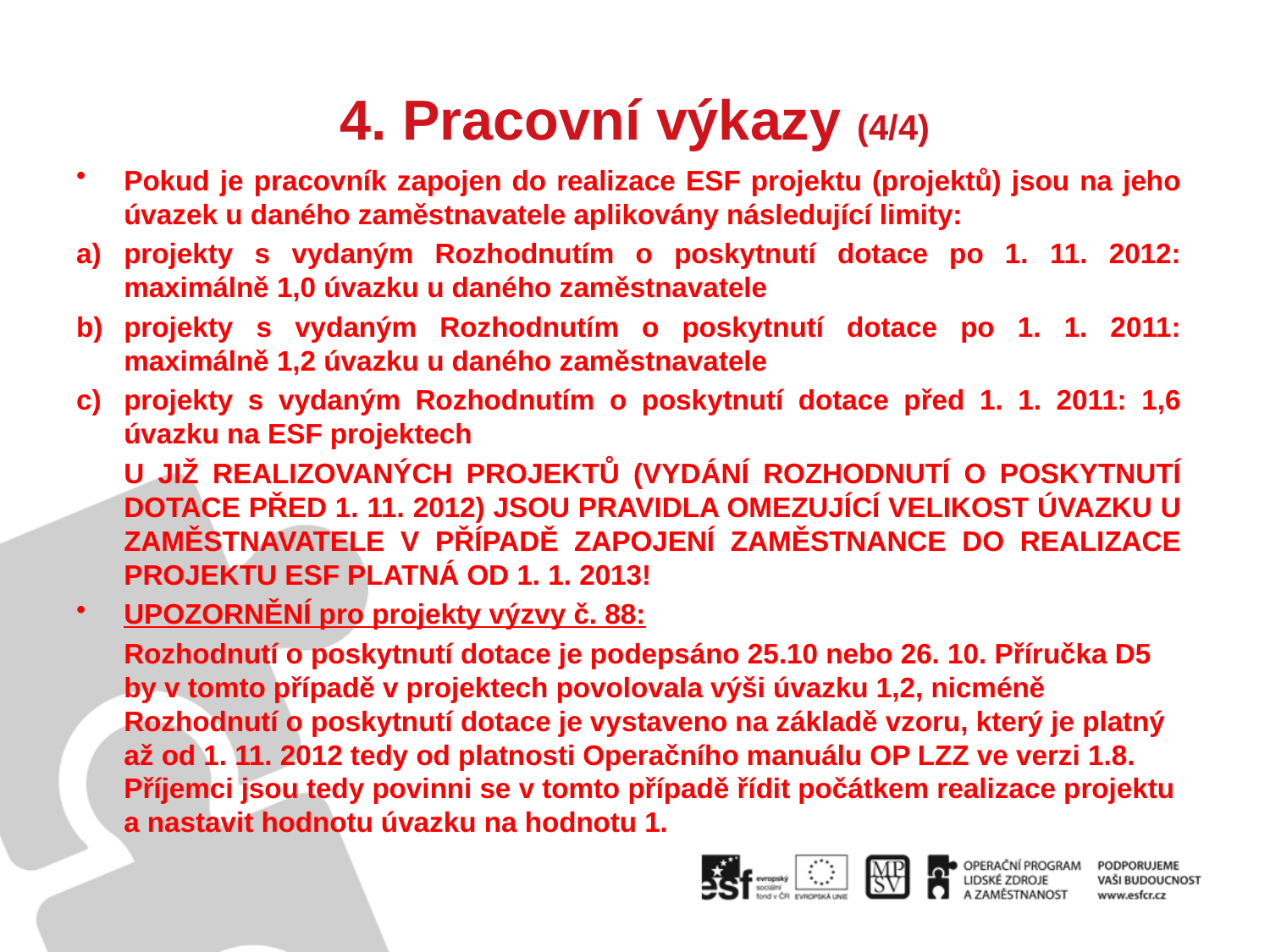

# 4. Pracovní výkazy (4/4)
Pokud je pracovník zapojen do realizace ESF projektu (projektů) jsou na jeho úvazek u daného zaměstnavatele aplikovány následující limity:
projekty s vydaným Rozhodnutím o poskytnutí dotace po 1. 11. 2012: maximálně 1,0 úvazku u daného zaměstnavatele
projekty s vydaným Rozhodnutím o poskytnutí dotace po 1. 1. 2011: maximálně 1,2 úvazku u daného zaměstnavatele
projekty s vydaným Rozhodnutím o poskytnutí dotace před 1. 1. 2011: 1,6 úvazku na ESF projektech
	U JIŽ REALIZOVANÝCH PROJEKTŮ (VYDÁNÍ ROZHODNUTÍ O POSKYTNUTÍ DOTACE PŘED 1. 11. 2012) JSOU PRAVIDLA OMEZUJÍCÍ VELIKOST ÚVAZKU U ZAMĚSTNAVATELE V PŘÍPADĚ ZAPOJENÍ ZAMĚSTNANCE DO REALIZACE PROJEKTU ESF PLATNÁ OD 1. 1. 2013!
UPOZORNĚNÍ pro projekty výzvy č. 88:
	Rozhodnutí o poskytnutí dotace je podepsáno 25.10 nebo 26. 10. Příručka D5 by v tomto případě v projektech povolovala výši úvazku 1,2, nicméně Rozhodnutí o poskytnutí dotace je vystaveno na základě vzoru, který je platný až od 1. 11. 2012 tedy od platnosti Operačního manuálu OP LZZ ve verzi 1.8. Příjemci jsou tedy povinni se v tomto případě řídit počátkem realizace projektu a nastavit hodnotu úvazku na hodnotu 1.